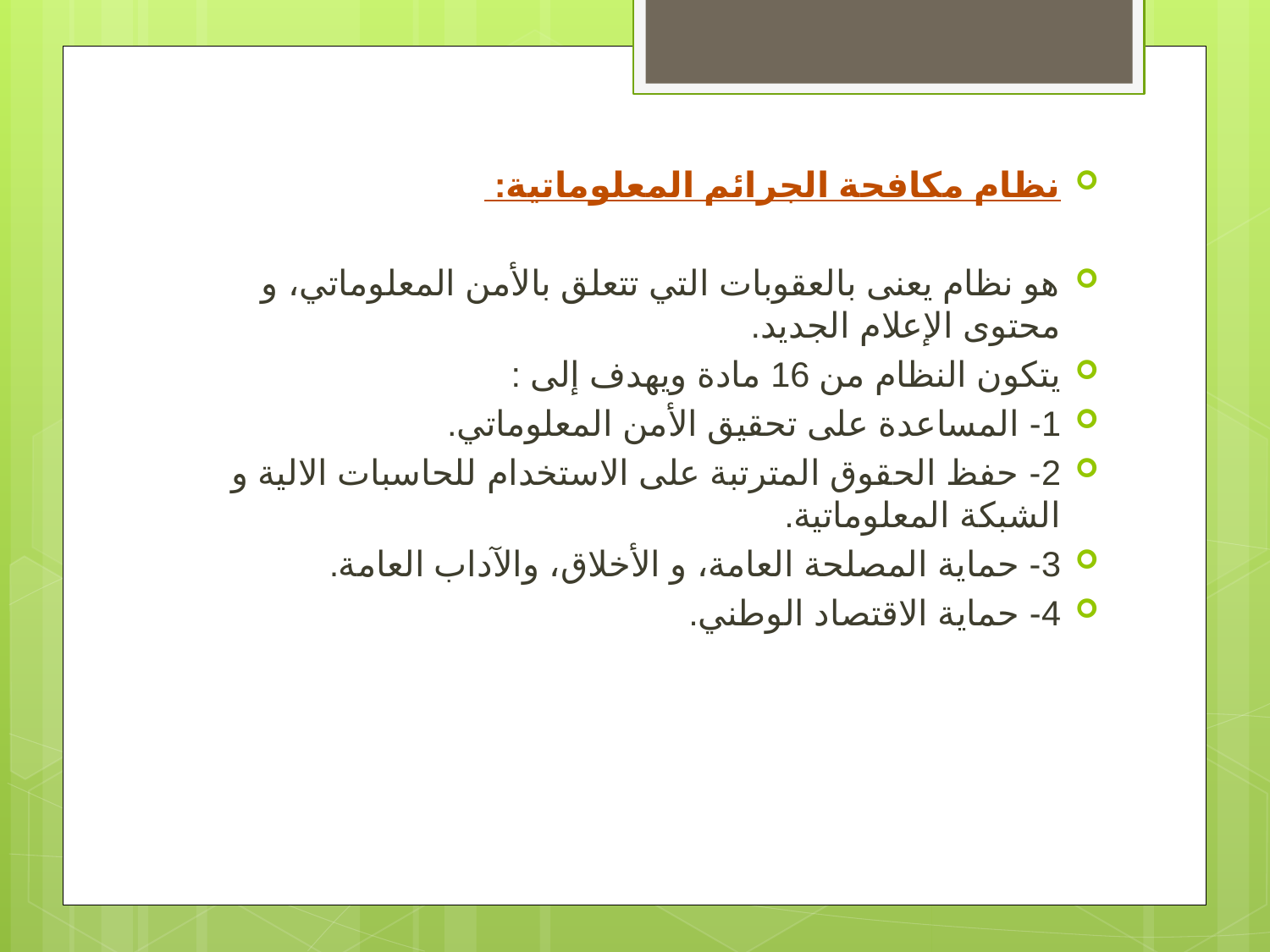

نظام مكافحة الجرائم المعلوماتية:

هو نظام يعنى بالعقوبات التي تتعلق بالأمن المعلوماتي، و محتوى الإعلام الجديد.
يتكون النظام من 16 مادة ويهدف إلى :
1- المساعدة على تحقيق الأمن المعلوماتي.
2- حفظ الحقوق المترتبة على الاستخدام للحاسبات الالية و الشبكة المعلوماتية.
3- حماية المصلحة العامة، و الأخلاق، والآداب العامة.
4- حماية الاقتصاد الوطني.